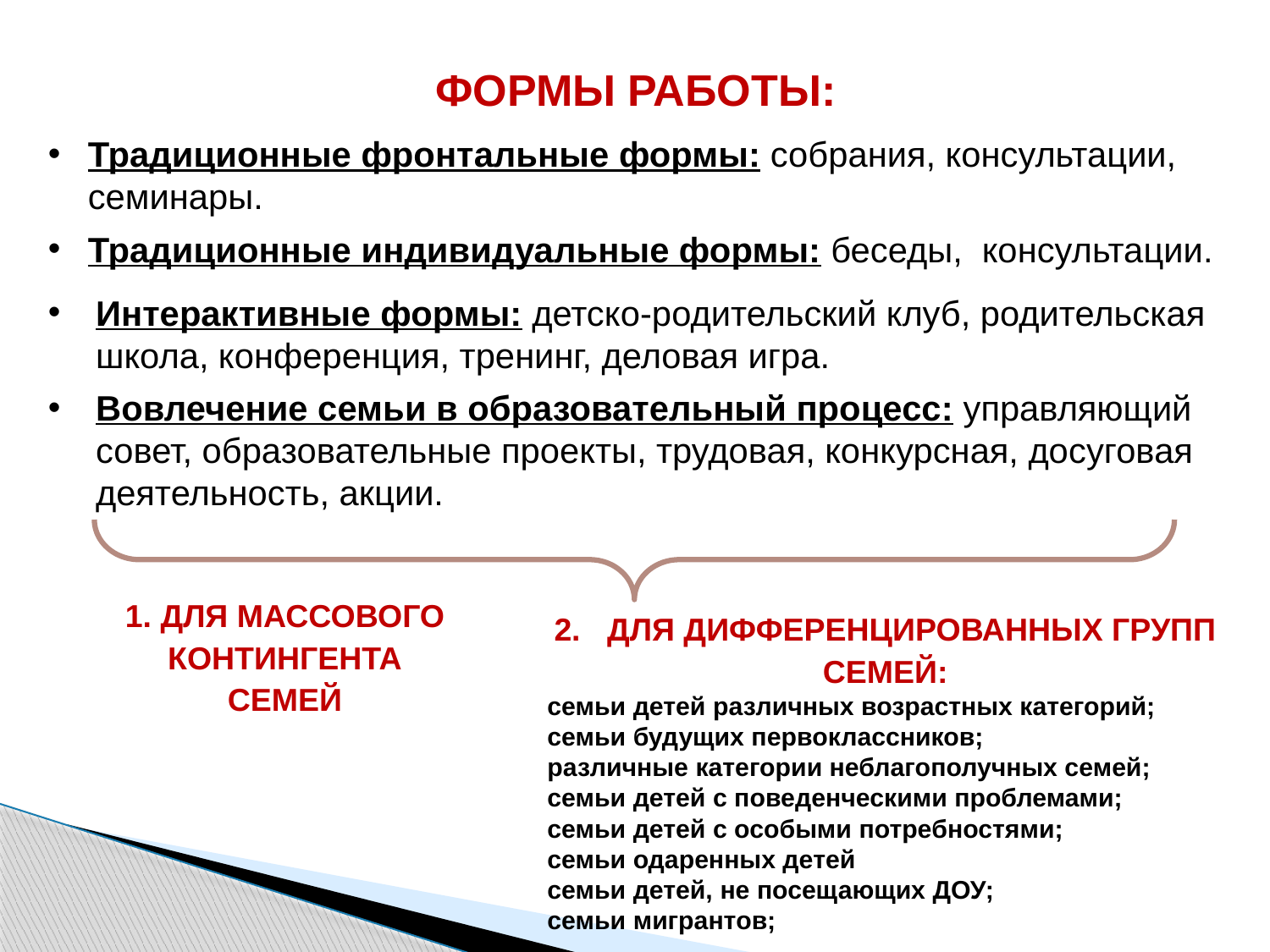

ФОРМЫ РАБОТЫ:

Традиционные фронтальные формы: собрания, консультации, семинары.

Традиционные индивидуальные формы: беседы,  консультации.

Интерактивные формы: детско-родительский клуб, родительская школа, конференция, тренинг, деловая игра.

Вовлечение семьи в образовательный процесс: управляющий совет, образовательные проекты, трудовая, конкурсная, досуговая деятельность, акции.
1. ДЛЯ МАССОВОГО КОНТИНГЕНТА СЕМЕЙ
2.   ДЛЯ ДИФФЕРЕНЦИРОВАННЫХ ГРУПП СЕМЕЙ:
семьи детей различных возрастных категорий;
семьи будущих первоклассников;
различные категории неблагополучных семей;
семьи детей с поведенческими проблемами;
семьи детей с особыми потребностями;
семьи одаренных детей
семьи детей, не посещающих ДОУ;
семьи мигрантов;